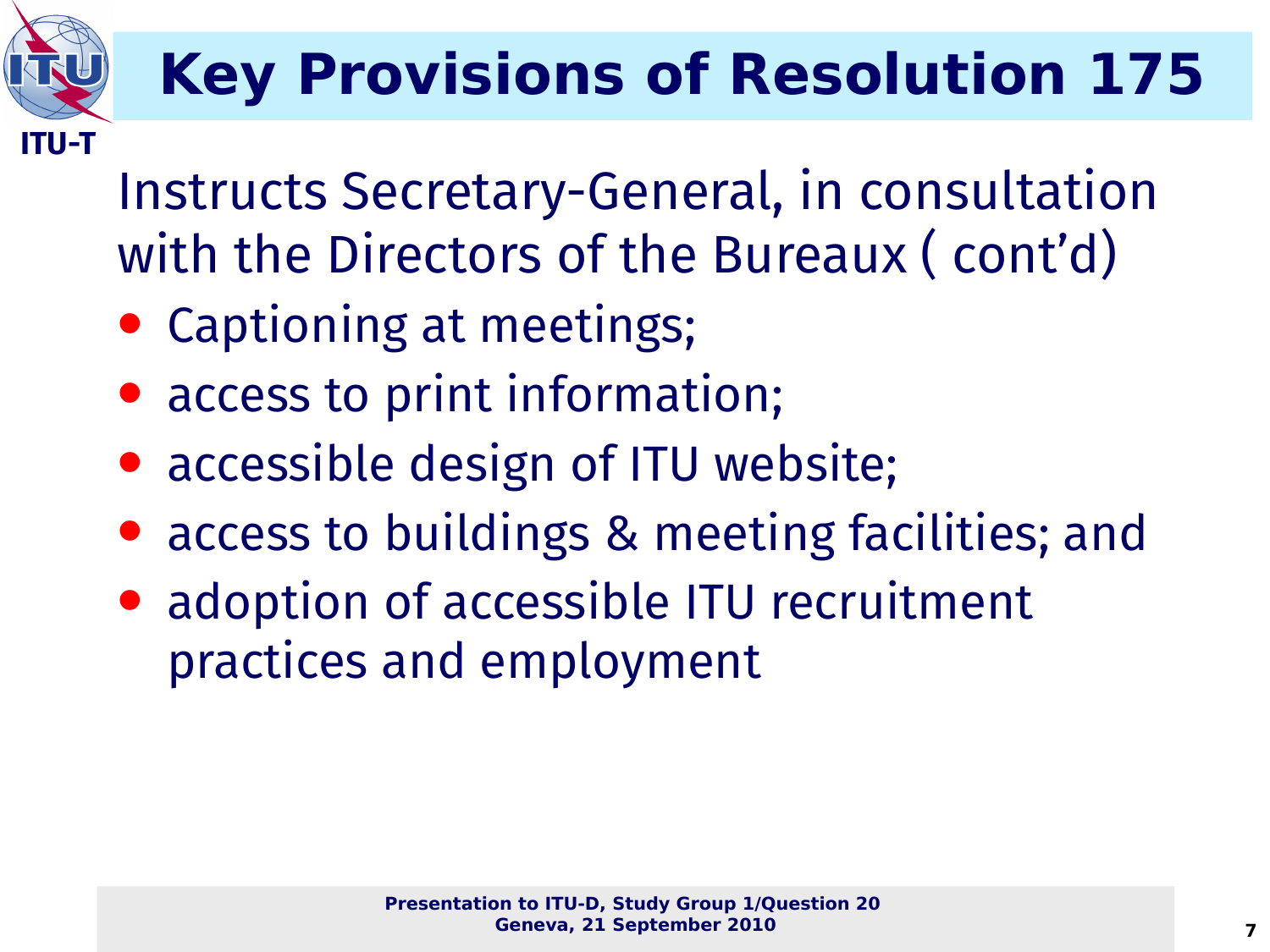

# Key Provisions of Resolution 175
Instructs Secretary-General, in consultation with the Directors of the Bureaux ( cont’d)
Captioning at meetings;
access to print information;
accessible design of ITU website;
access to buildings & meeting facilities; and
adoption of accessible ITU recruitment practices and employment

7